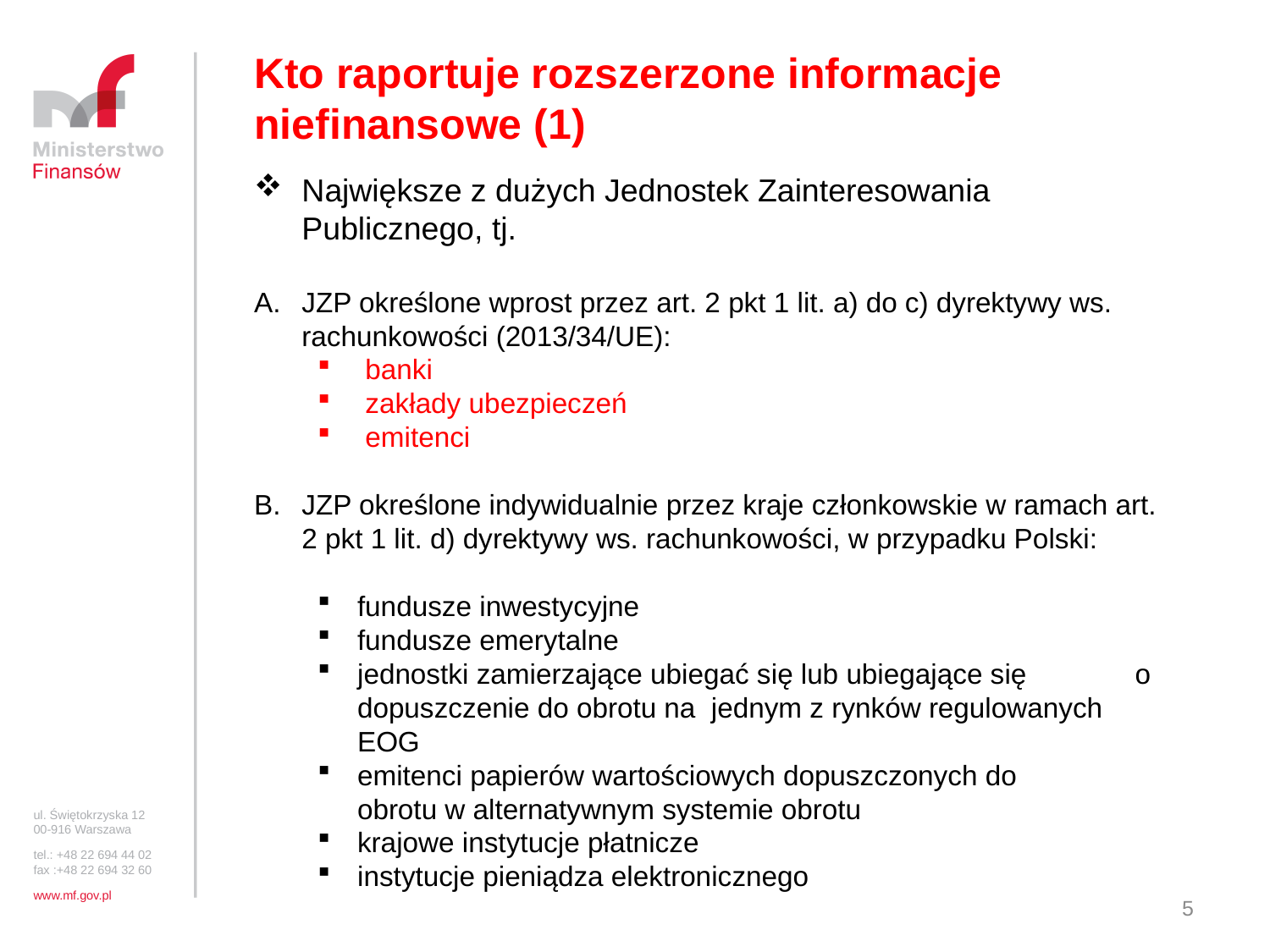

Kto raportuje rozszerzone informacje niefinansowe (1)
Największe z dużych Jednostek Zainteresowania Publicznego, tj.

JZP określone wprost przez art. 2 pkt 1 lit. a) do c) dyrektywy ws. rachunkowości (2013/34/UE):
banki
zakłady ubezpieczeń
emitenci

JZP określone indywidualnie przez kraje członkowskie w ramach art. 2 pkt 1 lit. d) dyrektywy ws. rachunkowości, w przypadku Polski:

fundusze inwestycyjne
fundusze emerytalne
jednostki zamierzające ubiegać się lub ubiegające się 	  o dopuszczenie do obrotu na  jednym z rynków regulowanych EOG
emitenci papierów wartościowych dopuszczonych do 	  obrotu w alternatywnym systemie obrotu
krajowe instytucje płatnicze
instytucje pieniądza elektronicznego
ul. Świętokrzyska 12
00-916 Warszawa

tel.: +48 22 694 44 02
fax :+48 22 694 32 60

www.mf.gov.pl
5